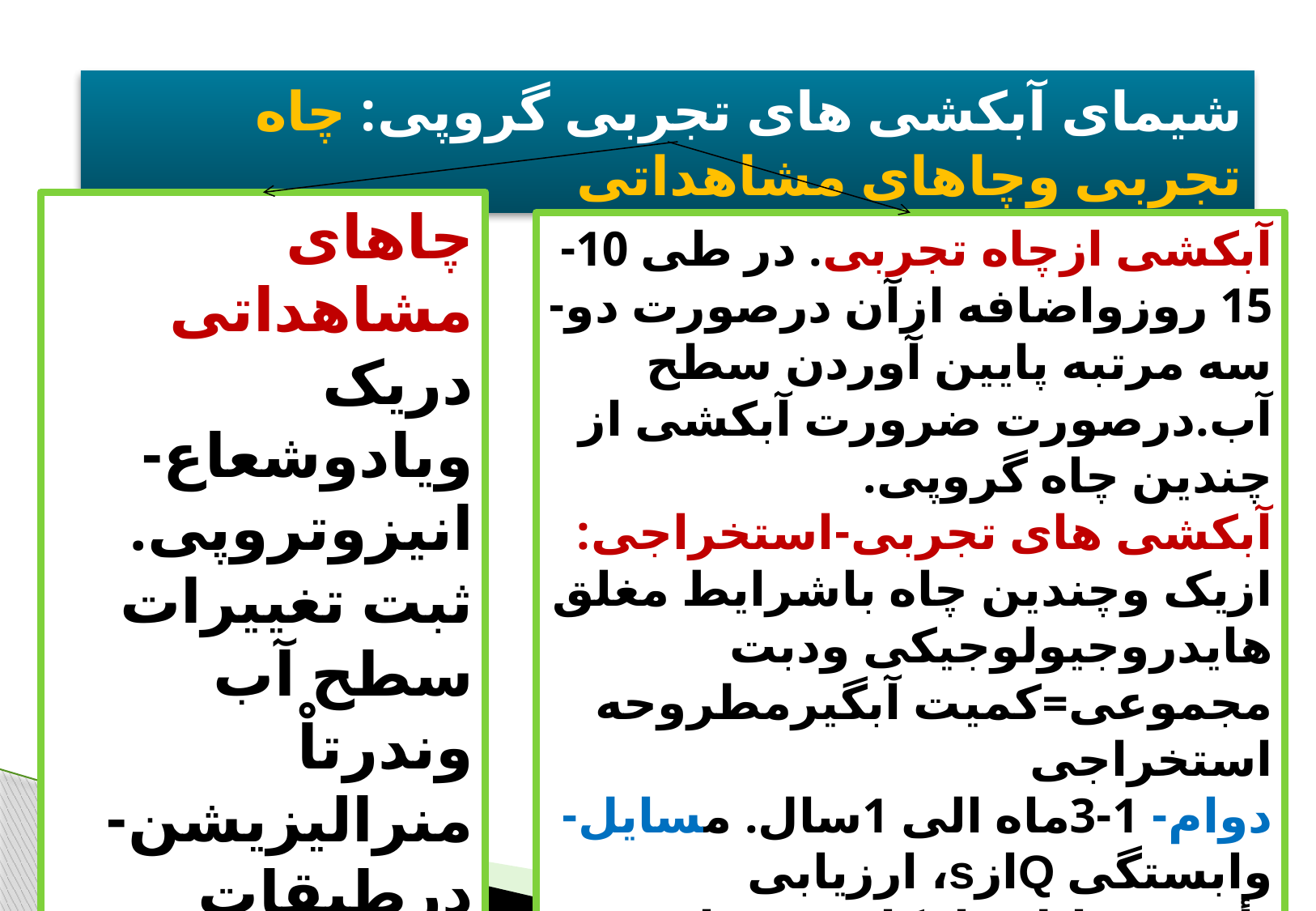

شیمای آبکشی های تجربی گروپی: چاه تجربی وچاهای مشاهداتی
چاهای مشاهداتی دریک ویادوشعاع-انیزوتروپی. ثبت تغییرات سطح آب وندرتاْ منرالیزیشن- درطبقات مجاور درصورت تأثیرمتقابل آنها.
آبکشی ازچاه تجربی. در طی 10-15 روزواضافه ازآن درصورت دو-سه مرتبه پایین آوردن سطح آب.درصورت ضرورت آبکشی از چندین چاه گروپی.
آبکشی های تجربی-استخراجی: ازیک وچندین چاه باشرایط مغلق هایدروجیولوجیکی ودبت مجموعی=کمیت آبگیرمطروحه استخراجی
دوام- 1-3ماه الی 1سال. مسایل- وابستگی Qازs، ارزیابی تأثیرمتقابل وامکان تغییرات منرالیزیشن وکیفیت درهنگام تأثیر متقابل.